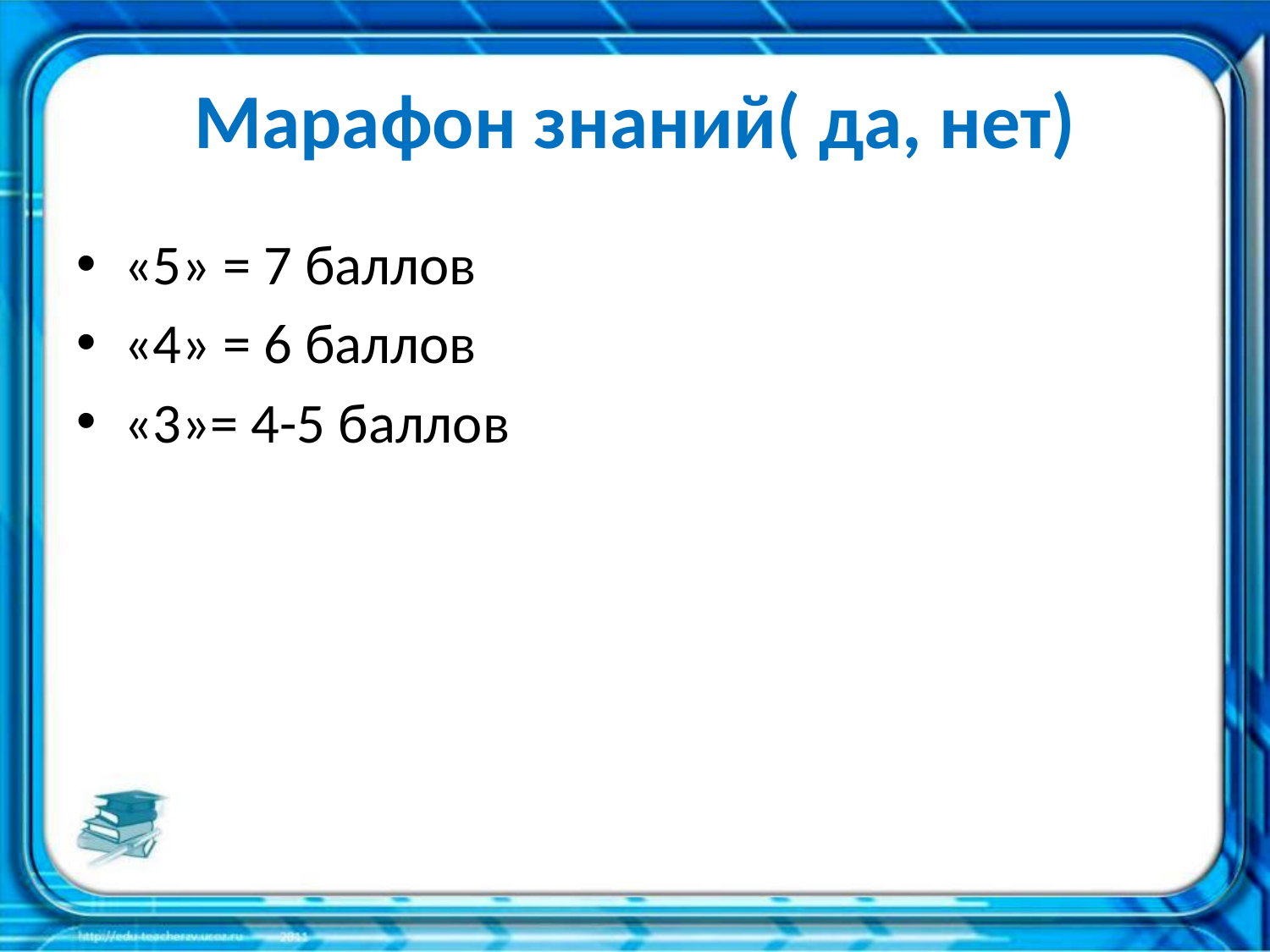

# Марафон знаний( да, нет)
«5» = 7 баллов
«4» = 6 баллов
«3»= 4-5 баллов